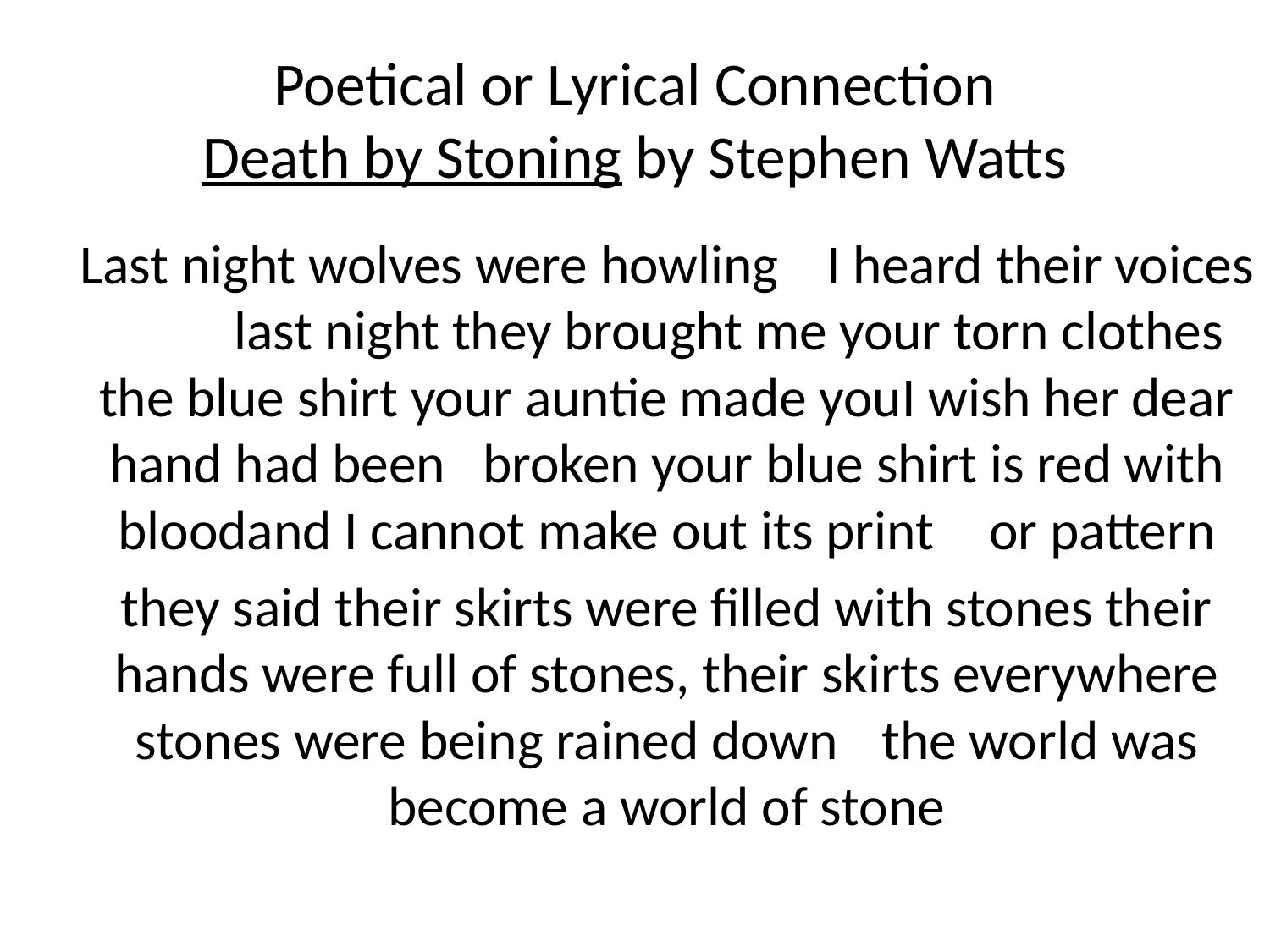

# Poetical or Lyrical Connection Death by Stoning by Stephen Watts
Last night wolves were howling 		I heard their voices  			last night  they brought me your torn clothes the blue shirt your auntie made you I wish her dear hand had been  				broken  your blue shirt is red with blood and I cannot make out its print  			or pattern
they said their skirts were filled with stones  their hands were full of stones, their skirts  everywhere stones were being rained down  	the world was become a world  				of stone